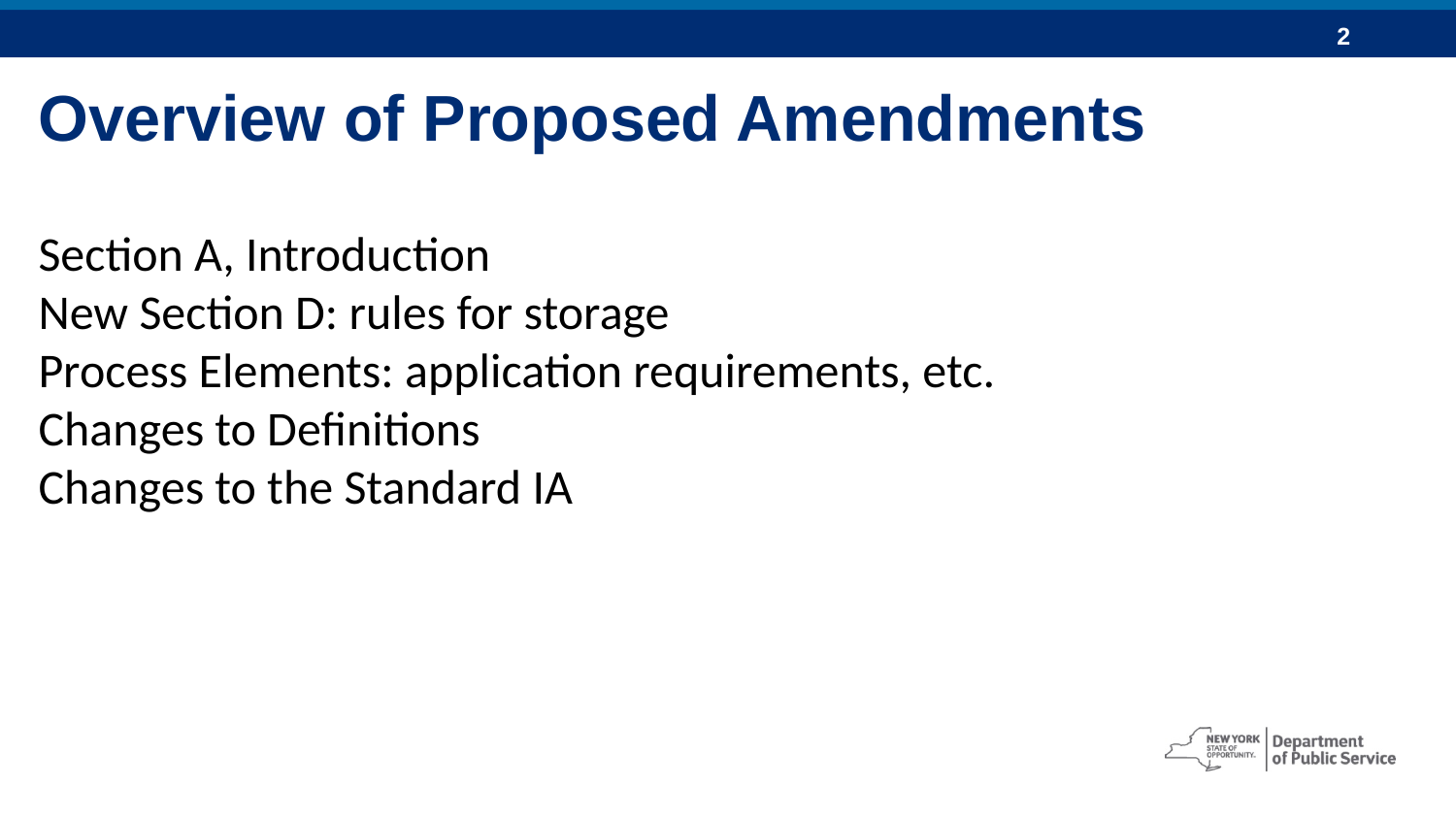

Overview of Proposed Amendments
Section A, Introduction
New Section D: rules for storage
Process Elements: application requirements, etc.
Changes to Definitions
Changes to the Standard IA